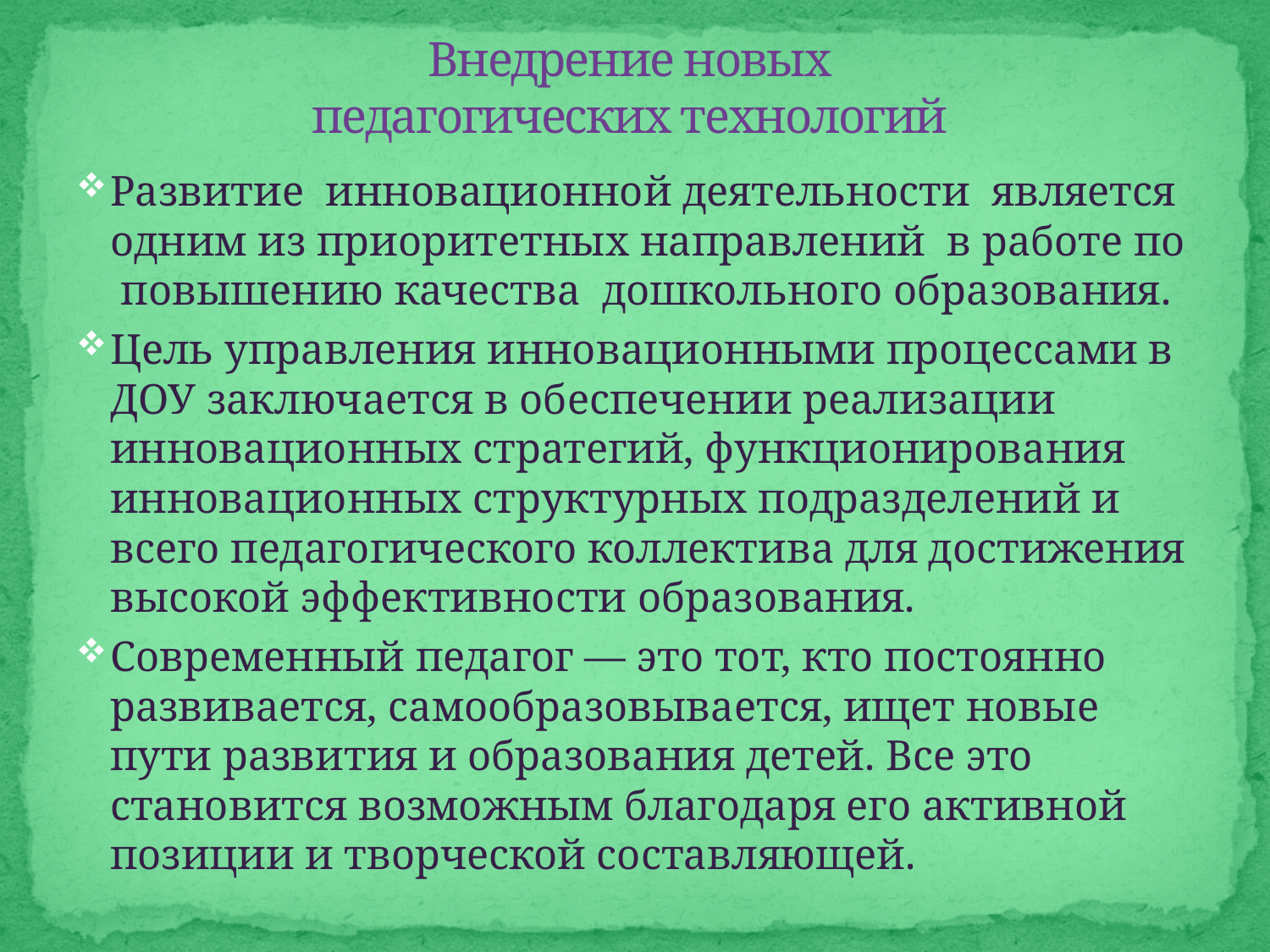

# Внедрение новых педагогических технологий
Развитие  инновационной деятельности  является одним из приоритетных направлений  в работе по  повышению качества  дошкольного образования.
Цель управления инновационными процессами в ДОУ заключается в обеспечении реализации инновационных стратегий, функционирования инновационных структурных подразделений и всего педагогического коллектива для достижения высокой эффективности образования.
Современный педагог — это тот, кто постоянно развивается, самообразовывается, ищет новые пути развития и образования детей. Все это становится возможным благодаря его активной позиции и творческой составляющей.